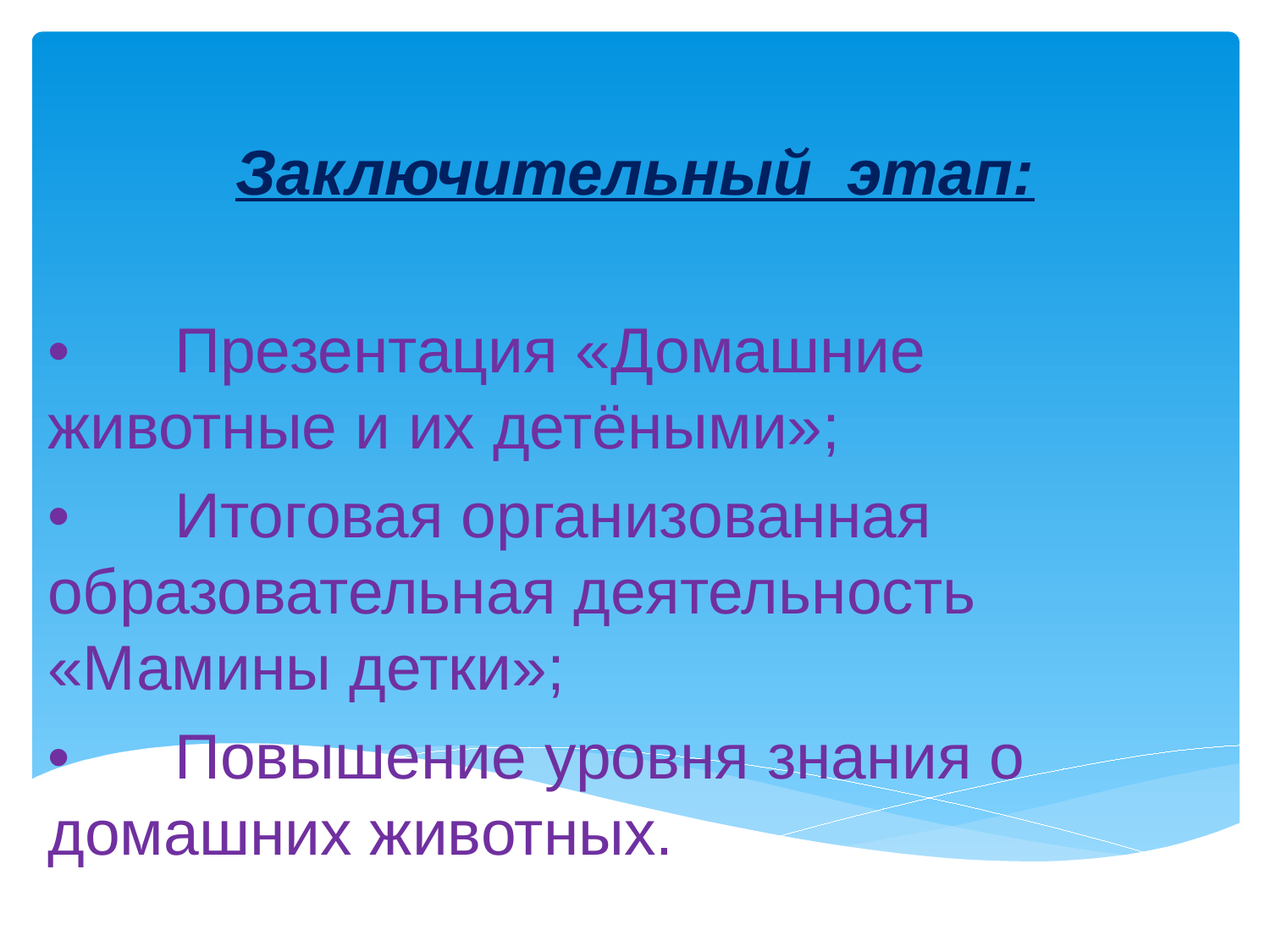

Заключительный  этап:

•	Презентация «Домашние животные и их детёными»;
•	Итоговая организованная образовательная деятельность «Мамины детки»;
•	Повышение уровня знания о домашних животных.